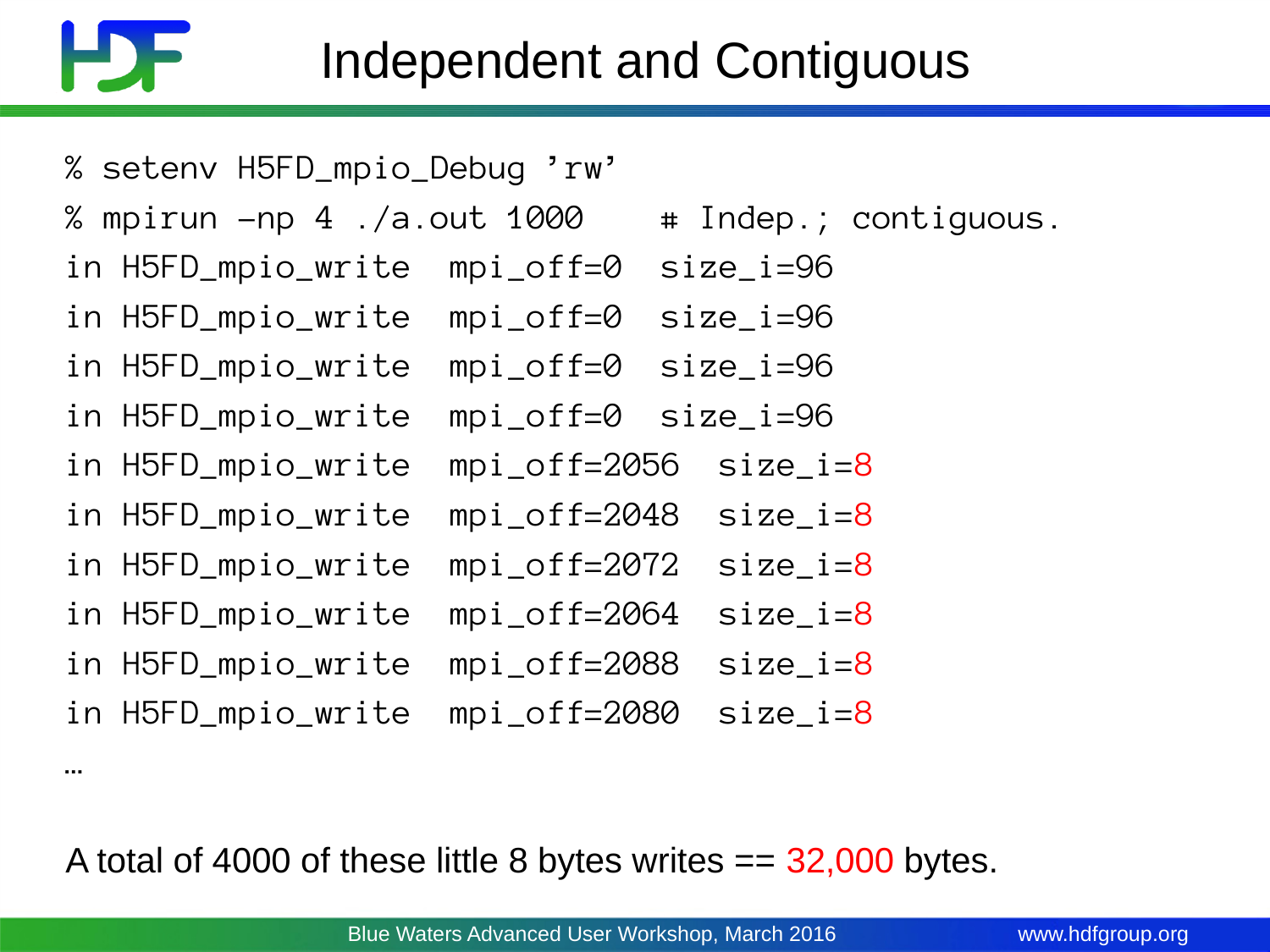

# Independent and Contiguous
% setenv H5FD_mpio_Debug ’rw’
% mpirun -np 4 ./a.out 1000	# Indep.; contiguous.
in H5FD_mpio_write  mpi_off=0  size_i=96
in H5FD_mpio_write  mpi_off=0  size_i=96
in H5FD_mpio_write  mpi_off=0  size_i=96
in H5FD_mpio_write  mpi_off=0  size_i=96
in H5FD_mpio_write  mpi_off=2056  size_i=8
in H5FD_mpio_write  mpi_off=2048  size_i=8
in H5FD_mpio_write  mpi_off=2072  size_i=8
in H5FD_mpio_write  mpi_off=2064  size_i=8
in H5FD_mpio_write  mpi_off=2088  size_i=8
in H5FD_mpio_write  mpi_off=2080  size_i=8
…

A total of 4000 of these little 8 bytes writes == 32,000 bytes.
Blue Waters Advanced User Workshop, March 2016